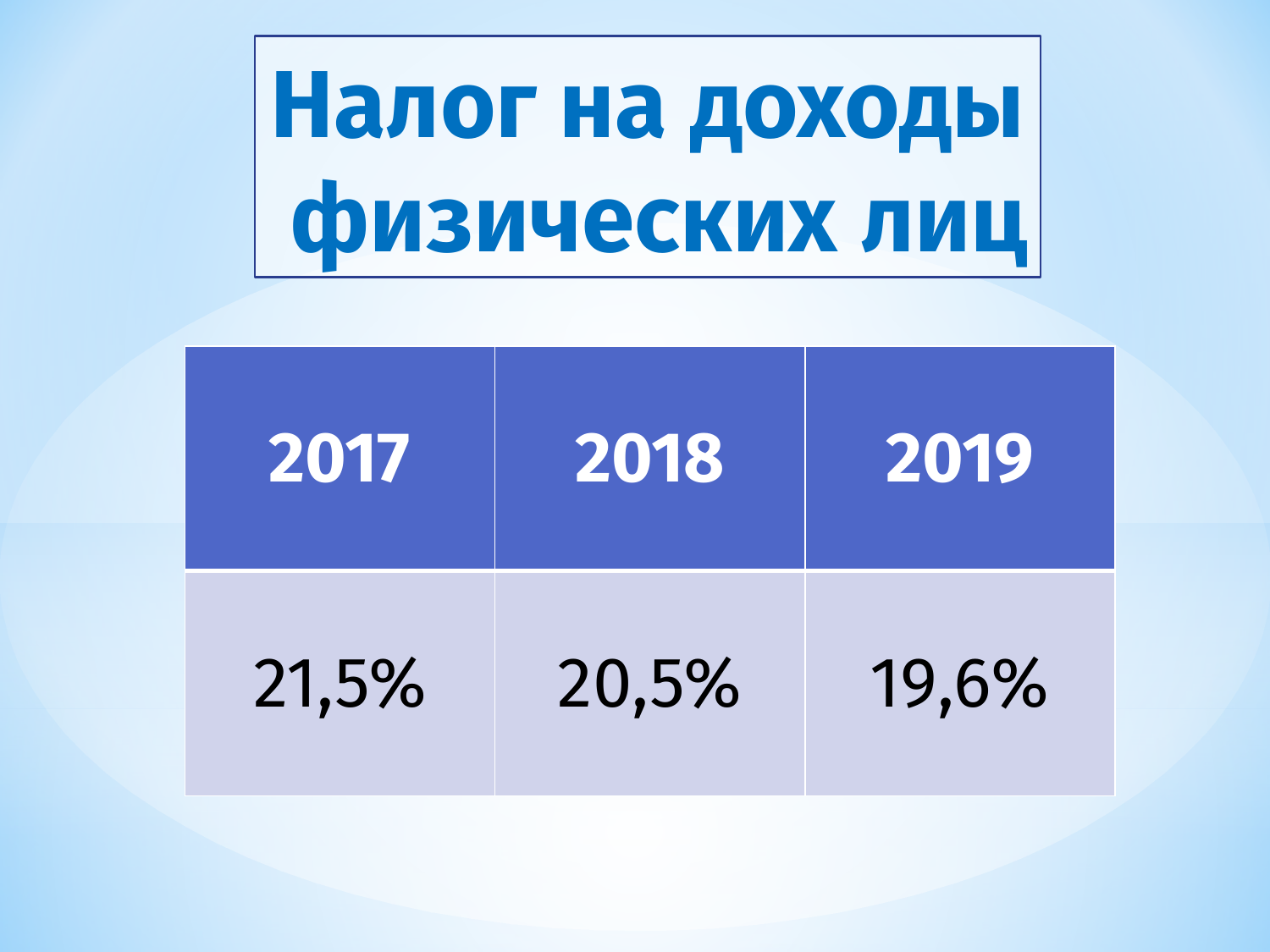

Налог на доходы
 физических лиц
| 2017 | 2018 | 2019 |
| --- | --- | --- |
| 21,5% | 20,5% | 19,6% |